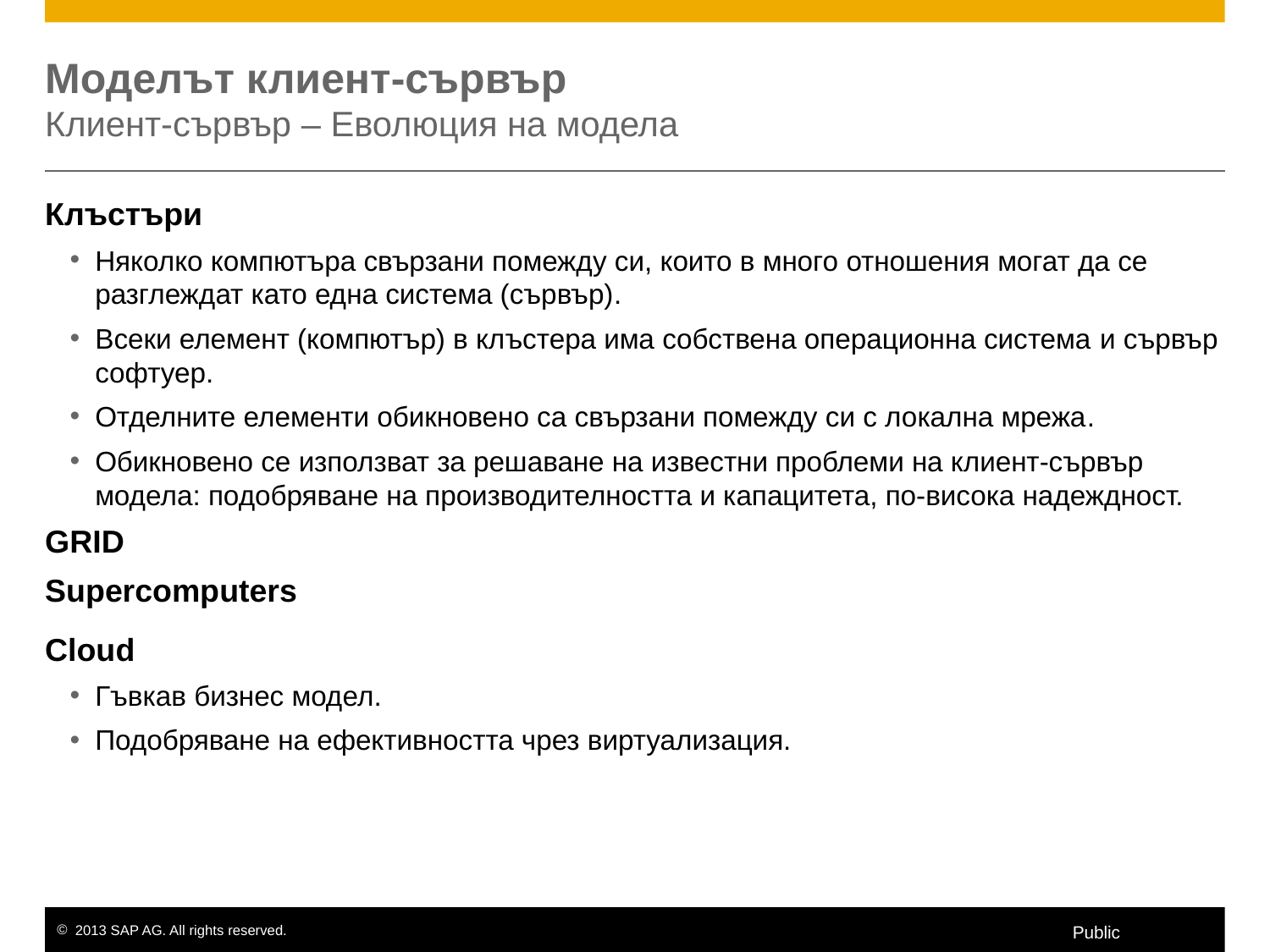

# Моделът клиент-сървър Клиент-сървър – Еволюция на модела
Клъстъри
Няколко компютъра свързани помежду си, които в много отношения могат да се разглеждат като една система (сървър).
Всеки елемент (компютър) в клъстера има собствена операционна система и сървър софтуер.
Отделните елементи обикновено са свързани помежду си с локална мрежа.
Обикновено се използват за решаване на известни проблеми на клиент-сървър модела: подобряване на производителността и капацитета, по-висока надеждност.
GRID
Supercomputers
Cloud
Гъвкав бизнес модел.
Подобряване на ефективността чрез виртуализация.